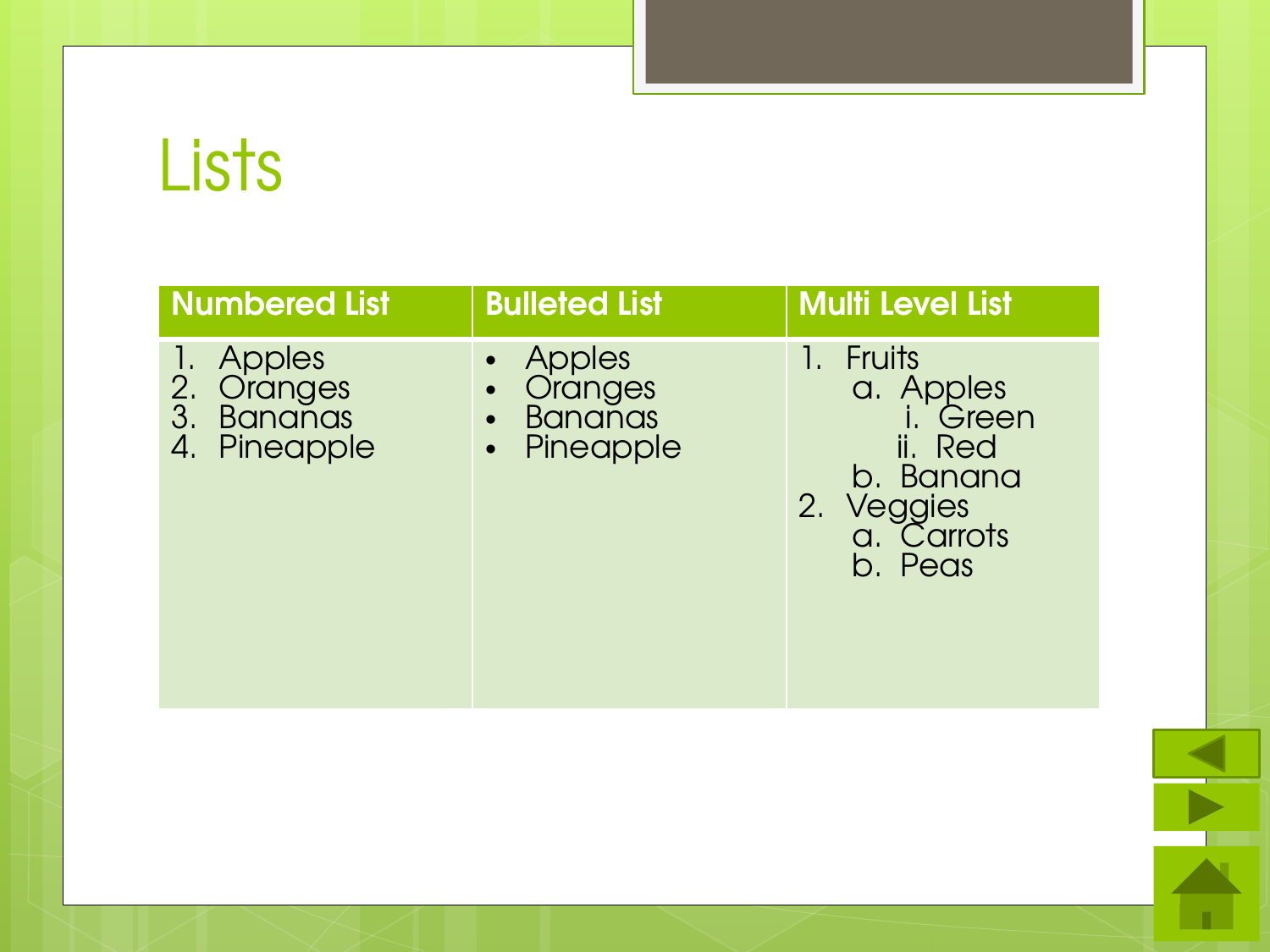

# Lists
| Numbered List | Bulleted List | Multi Level List |
| --- | --- | --- |
| Apples Oranges Bananas Pineapple | Apples Oranges Bananas Pineapple | Fruits a. Apples i. Green ii. Red b. Banana Veggies a. Carrots b. Peas |